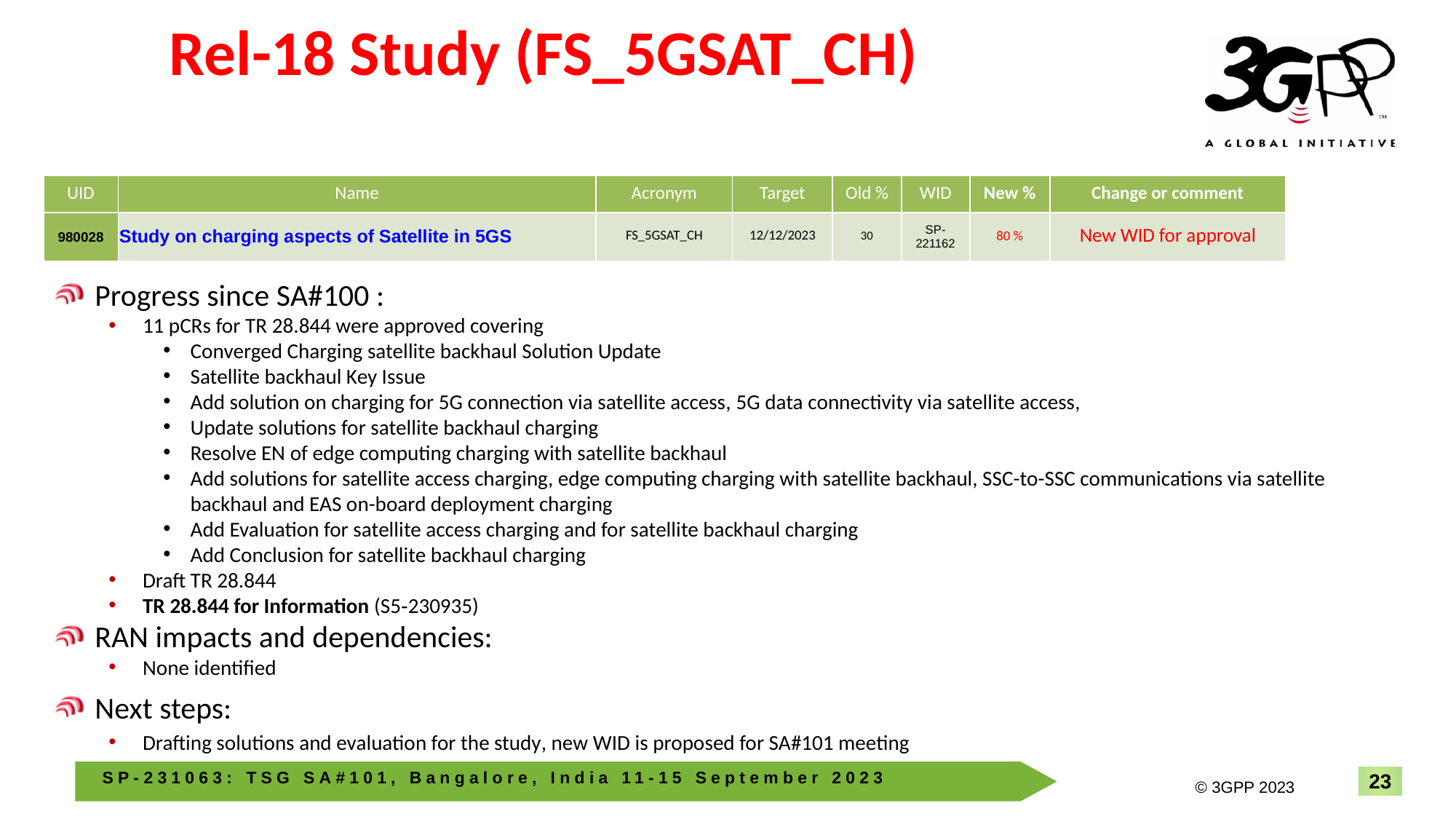

# Rel-18 Study (FS_5GSAT_CH)
| UID | Name | Acronym | Target | Old % | WID | New % | Change or comment |
| --- | --- | --- | --- | --- | --- | --- | --- |
| 980028 | Study on charging aspects of Satellite in 5GS | FS\_5GSAT\_CH | 12/12/2023 | 30 | SP-221162 | 80 % | New WID for approval |
Progress since SA#100 :
11 pCRs for TR 28.844 were approved covering
Converged Charging satellite backhaul Solution Update
Satellite backhaul Key Issue
Add solution on charging for 5G connection via satellite access, 5G data connectivity via satellite access,
Update solutions for satellite backhaul charging
Resolve EN of edge computing charging with satellite backhaul
Add solutions for satellite access charging, edge computing charging with satellite backhaul, SSC-to-SSC communications via satellite backhaul and EAS on-board deployment charging
Add Evaluation for satellite access charging and for satellite backhaul charging
Add Conclusion for satellite backhaul charging
Draft TR 28.844
TR 28.844 for Information (S5‑230935)
RAN impacts and dependencies:
None identified
Next steps:
Drafting solutions and evaluation for the study, new WID is proposed for SA#101 meeting